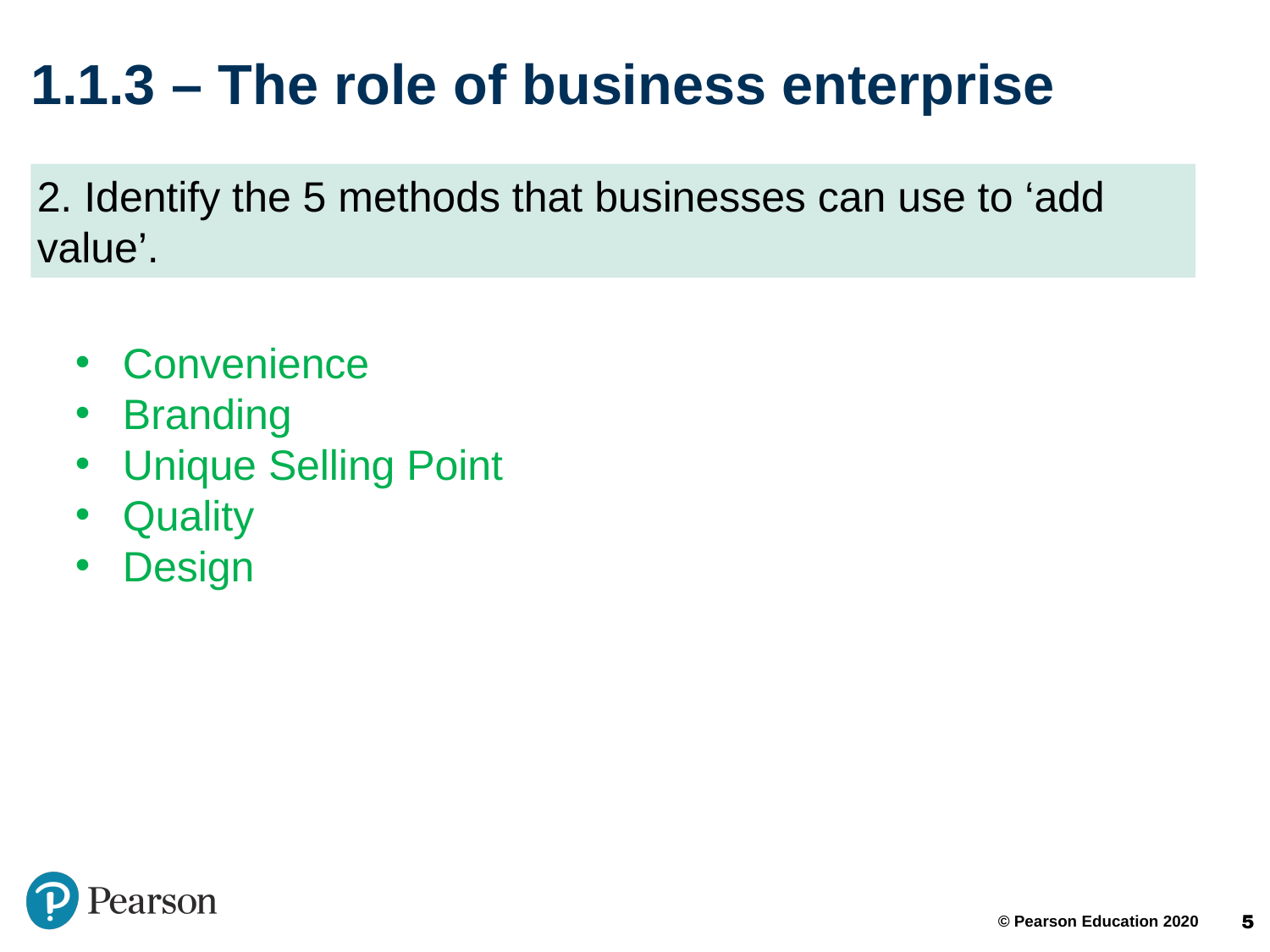

# 1.1.3 – The role of business enterprise
2. Identify the 5 methods that businesses can use to ‘add value’.
Convenience
Branding
Unique Selling Point
Quality
Design
5